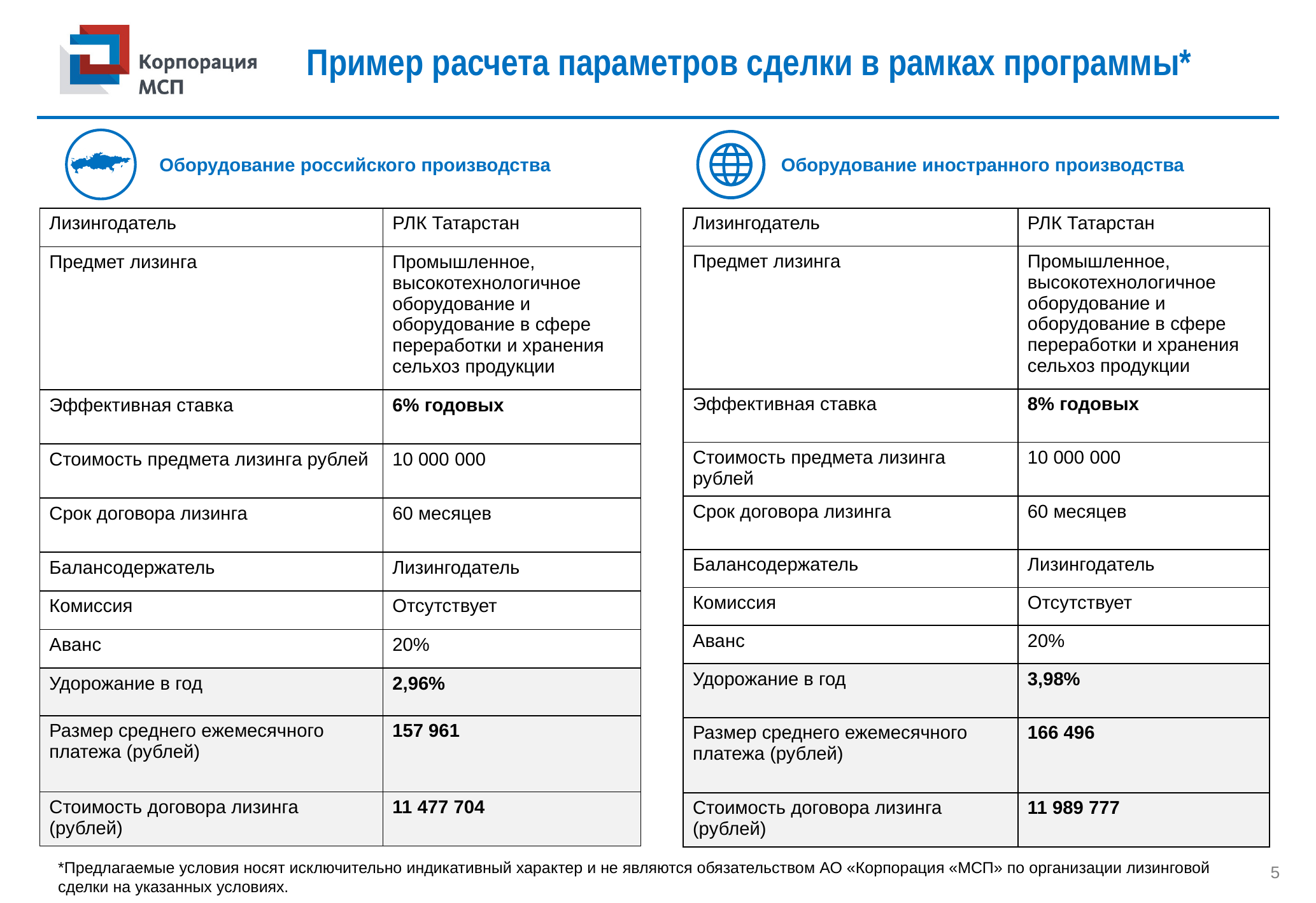

# Пример расчета параметров сделки в рамках программы*

Оборудование российского производства
Оборудование иностранного производства
| Лизингодатель | РЛК Татарстан |
| --- | --- |
| Предмет лизинга | Промышленное, высокотехнологичное оборудование и оборудование в сфере переработки и хранения сельхоз продукции |
| Эффективная ставка | 6% годовых |
| Стоимость предмета лизинга рублей | 10 000 000 |
| Срок договора лизинга | 60 месяцев |
| Балансодержатель | Лизингодатель |
| Комиссия | Отсутствует |
| Аванс | 20% |
| Удорожание в год | 2,96% |
| Размер среднего ежемесячного платежа (рублей) | 157 961 |
| Стоимость договора лизинга (рублей) | 11 477 704 |
| Лизингодатель | РЛК Татарстан |
| --- | --- |
| Предмет лизинга | Промышленное, высокотехнологичное оборудование и оборудование в сфере переработки и хранения сельхоз продукции |
| Эффективная ставка | 8% годовых |
| Стоимость предмета лизинга рублей | 10 000 000 |
| Срок договора лизинга | 60 месяцев |
| Балансодержатель | Лизингодатель |
| Комиссия | Отсутствует |
| Аванс | 20% |
| Удорожание в год | 3,98% |
| Размер среднего ежемесячного платежа (рублей) | 166 496 |
| Стоимость договора лизинга (рублей) | 11 989 777 |
*Предлагаемые условия носят исключительно индикативный характер и не являются обязательством АО «Корпорация «МСП» по организации лизинговой сделки на указанных условиях.